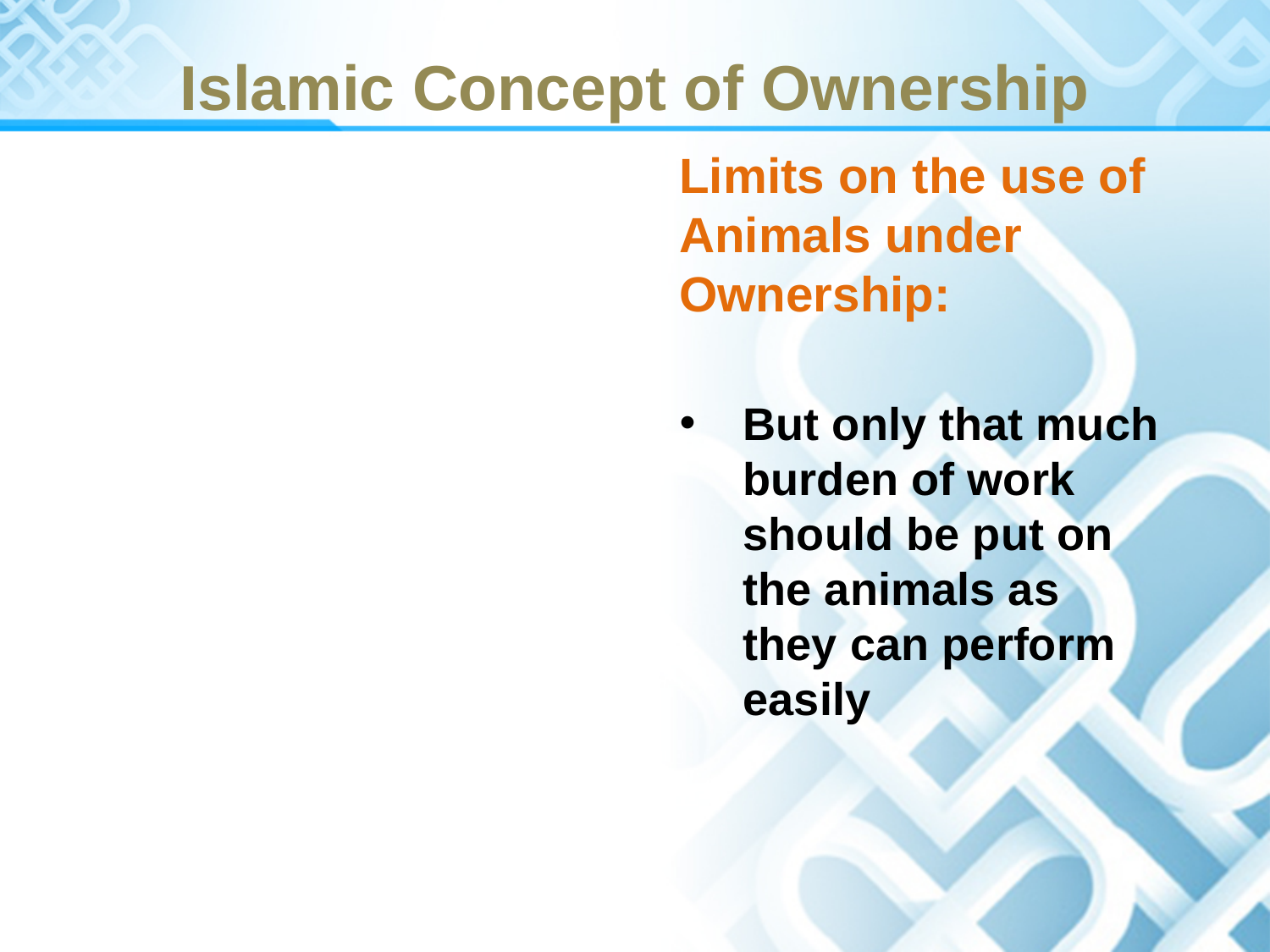

Islamic Concept of Ownership
Limits on the use of Animals under Ownership:

But only that much burden of work should be put on the animals as they can perform easily